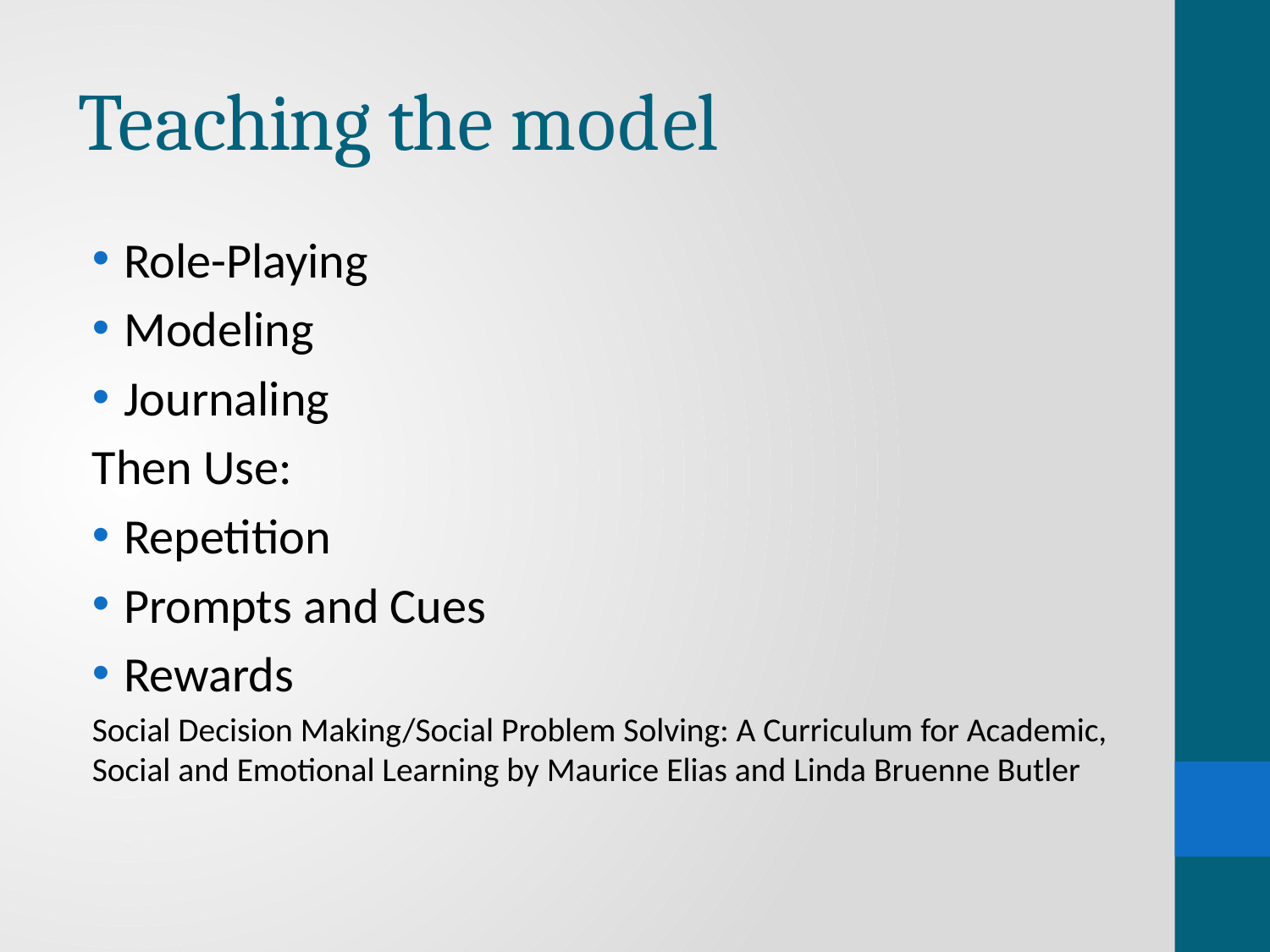

# Teaching the model
Role-Playing
Modeling
Journaling
Then Use:
Repetition
Prompts and Cues
Rewards
Social Decision Making/Social Problem Solving: A Curriculum for Academic, Social and Emotional Learning by Maurice Elias and Linda Bruenne Butler